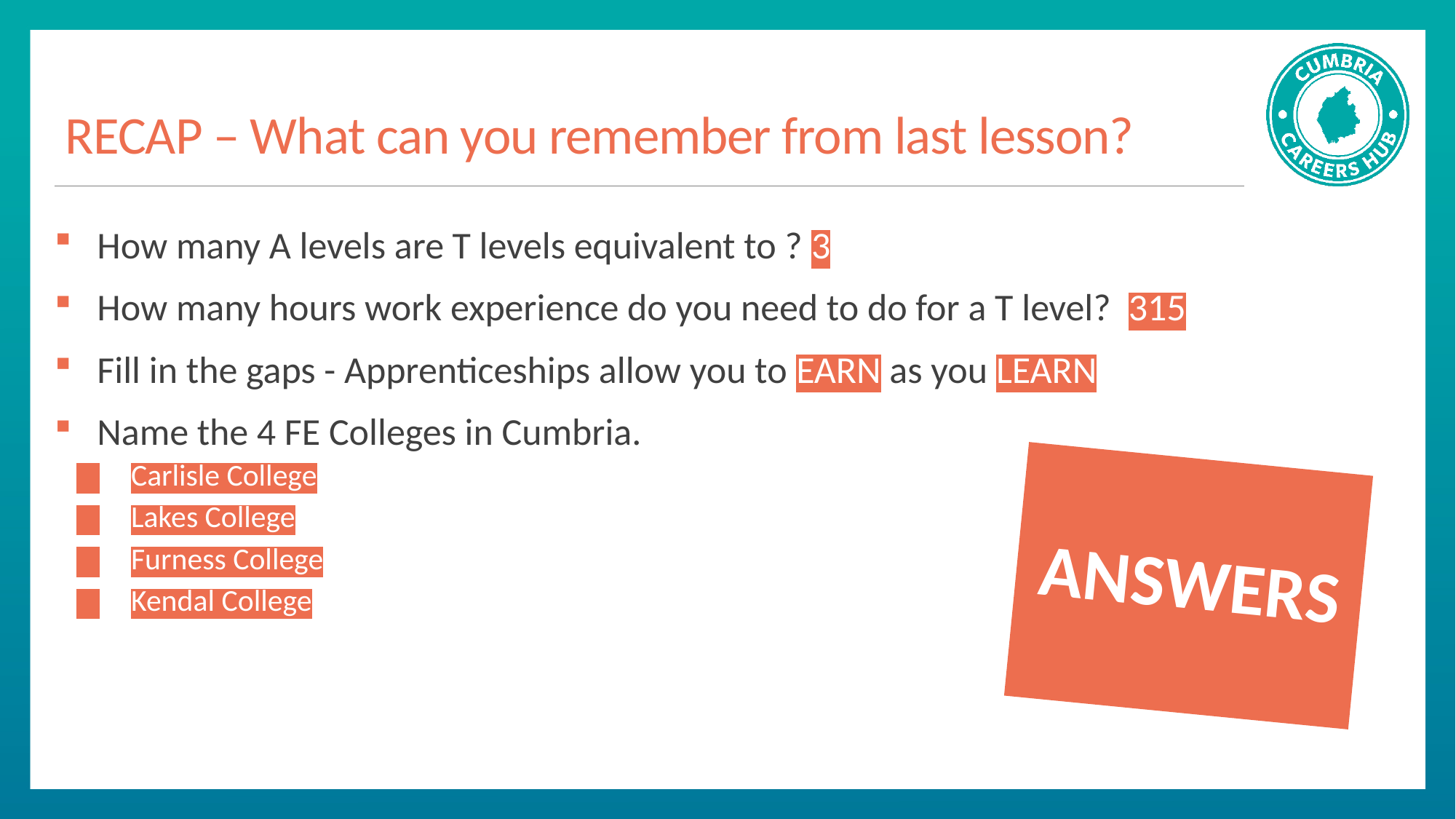

# RECAP – What can you remember from last lesson?
How many A levels are T levels equivalent to ? 3
How many hours work experience do you need to do for a T level?  315
Fill in the gaps - Apprenticeships allow you to EARN as you LEARN
Name the 4 FE Colleges in Cumbria.
Carlisle College
Lakes College
Furness College
Kendal College

ANSWERS